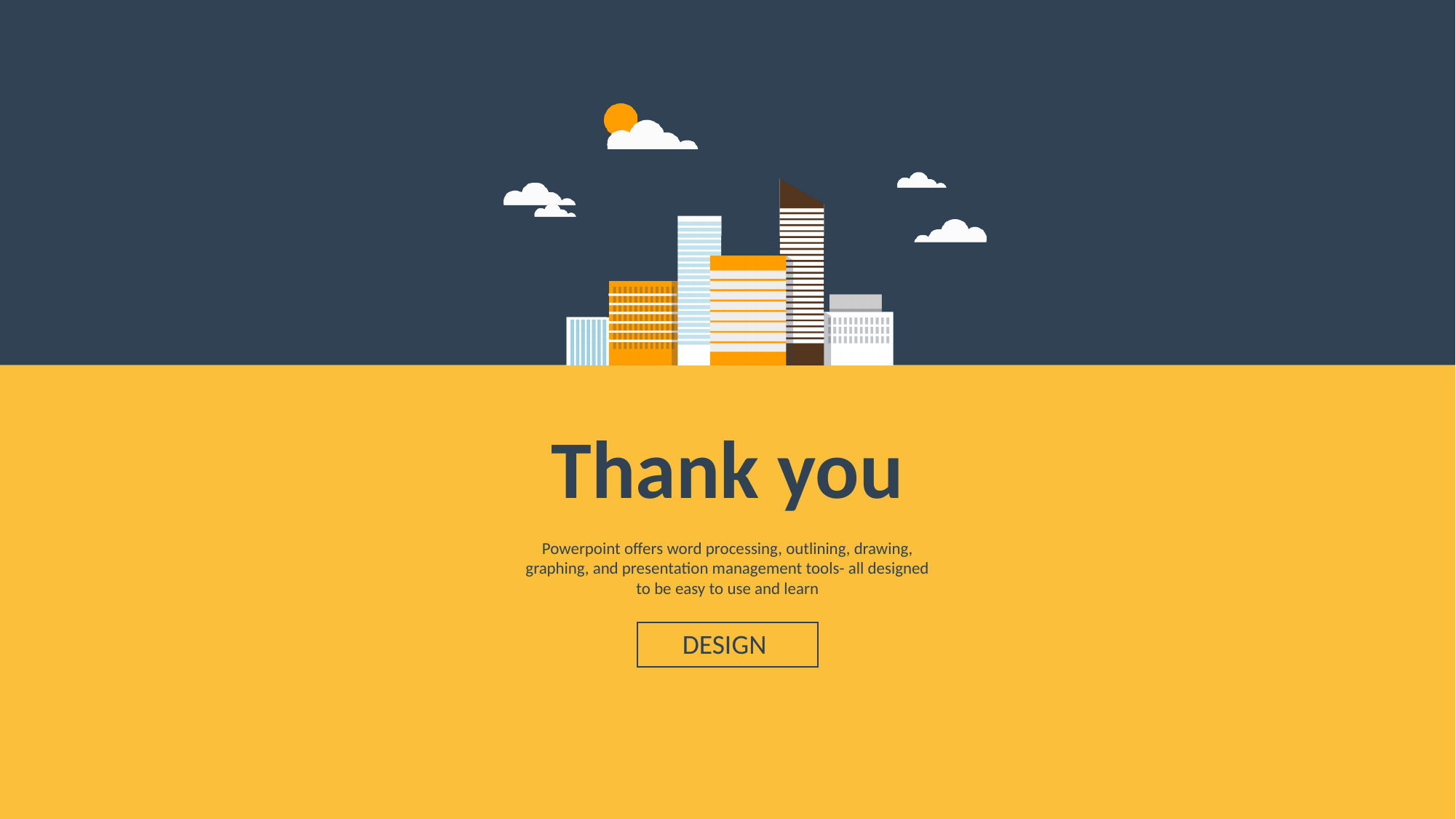

Thank you
Powerpoint offers word processing, outlining, drawing, graphing, and presentation management tools- all designed to be easy to use and learn

DESIGN